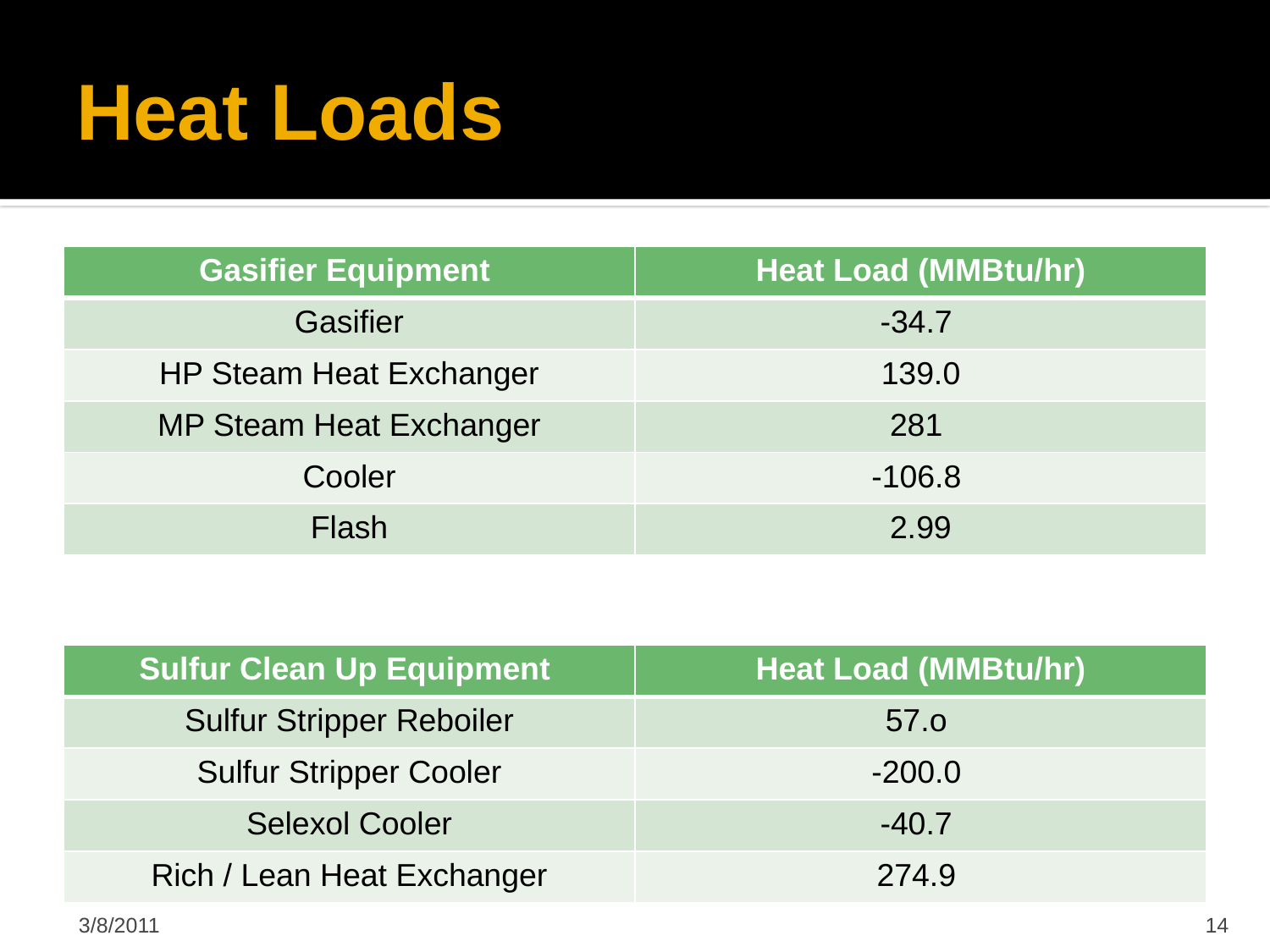

# Heat Loads
| Gasifier Equipment | Heat Load (MMBtu/hr) |
| --- | --- |
| Gasifier | -34.7 |
| HP Steam Heat Exchanger | 139.0 |
| MP Steam Heat Exchanger | 281 |
| Cooler | -106.8 |
| Flash | 2.99 |
| Sulfur Clean Up Equipment | Heat Load (MMBtu/hr) |
| --- | --- |
| Sulfur Stripper Reboiler | 57.o |
| Sulfur Stripper Cooler | -200.0 |
| Selexol Cooler | -40.7 |
| Rich / Lean Heat Exchanger | 274.9 |
3/8/2011
14